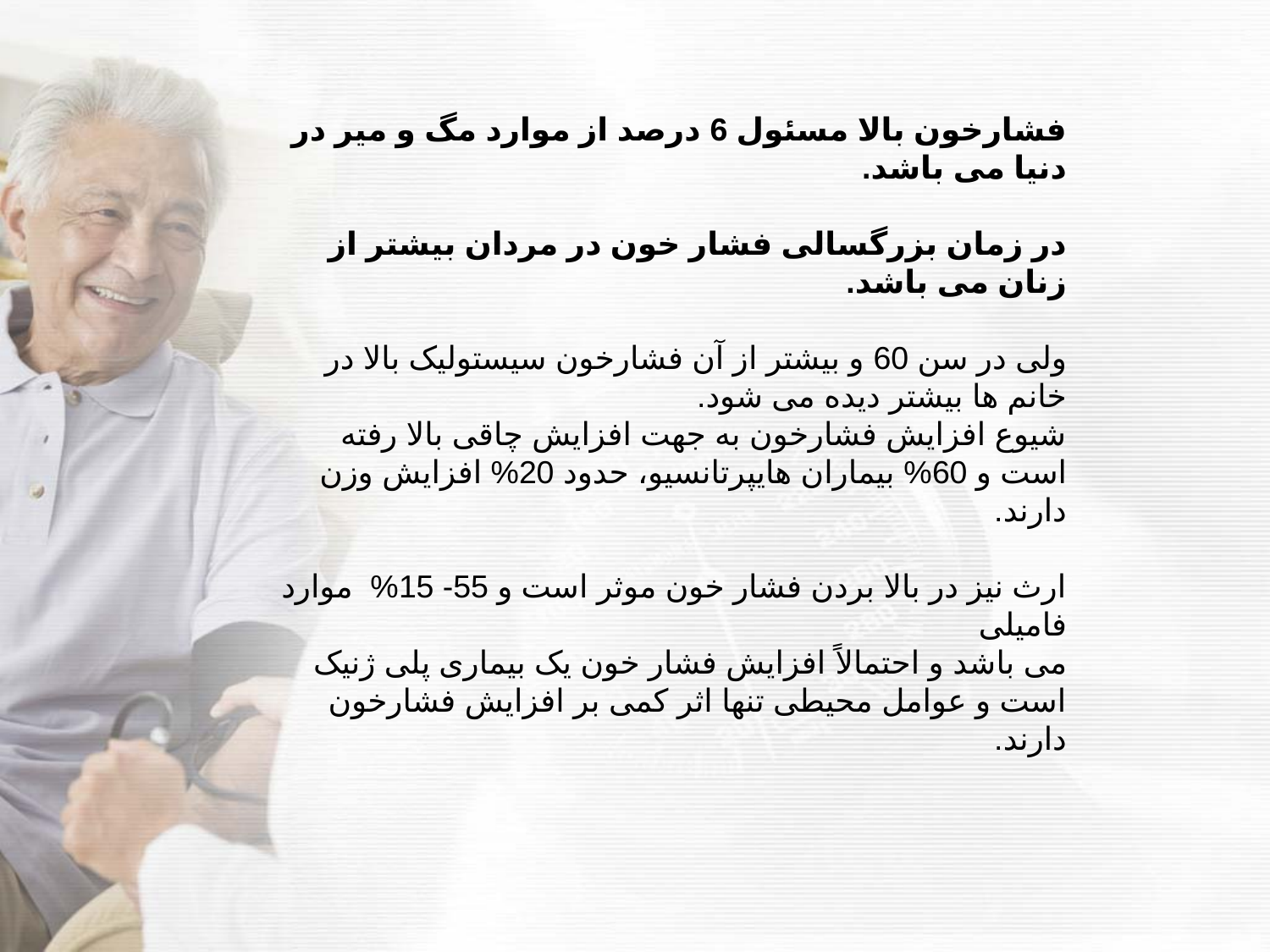

فشارخون بالا مسئول 6 درصد از موارد مگ و میر در دنیا می باشد.

در زمان بزرگسالی فشار خون در مردان بیشتر از زنان می باشد.

ولی در سن 60 و بیشتر از آن فشارخون سیستولیک بالا در خانم ها بیشتر دیده می شود.
شیوع افزایش فشارخون به جهت افزایش چاقی بالا رفته است و 60% بیماران هایپرتانسیو، حدود 20% افزایش وزن دارند.

ارث نیز در بالا بردن فشار خون موثر است و 55- 15%  موارد فامیلی
می باشد و احتمالاً افزایش فشار خون یک بیماری پلی ژنیک است و عوامل محیطی تنها اثر کمی بر افزایش فشارخون دارند.